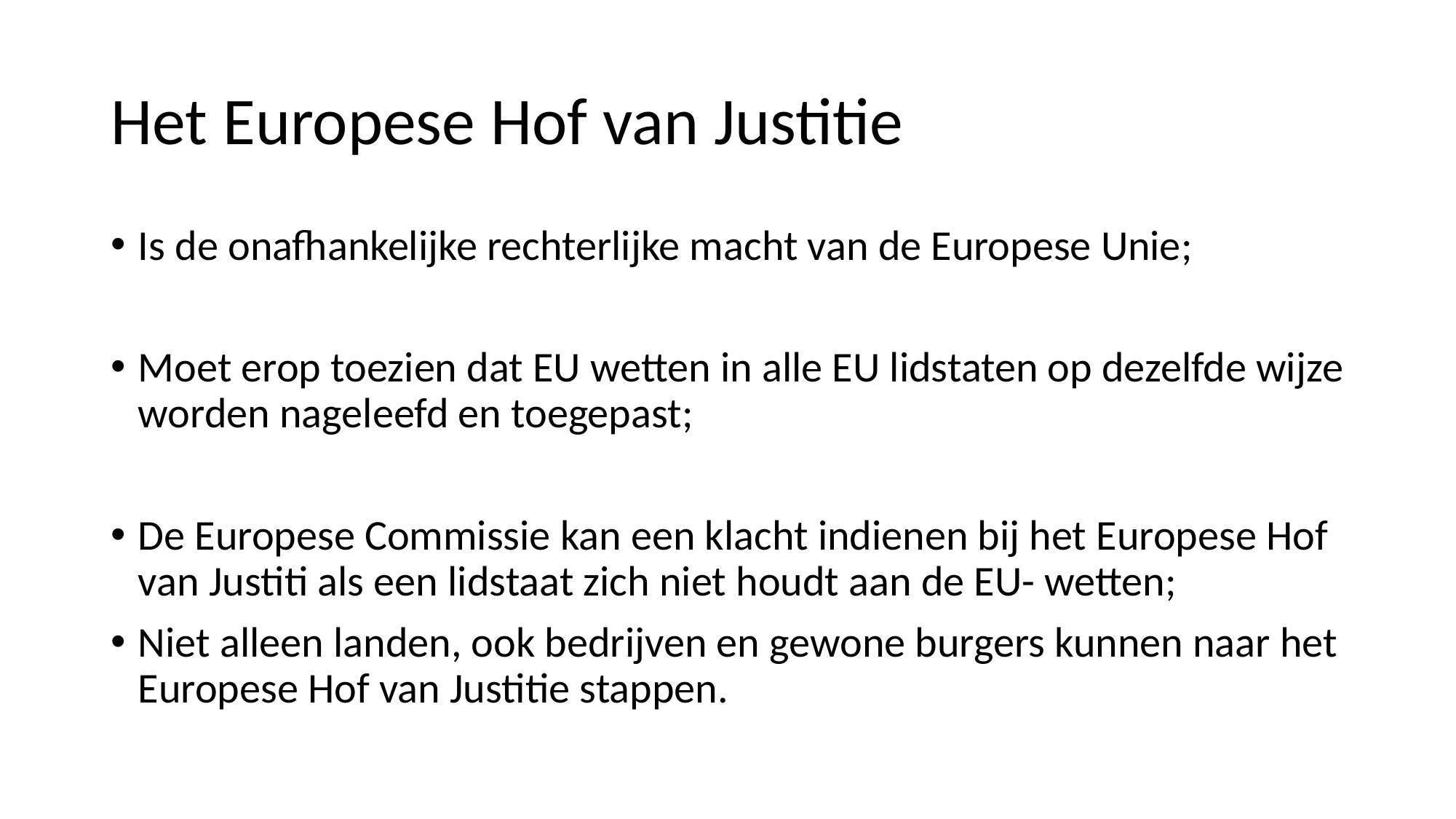

# Het Europese Hof van Justitie
Is de onafhankelijke rechterlijke macht van de Europese Unie;

Moet erop toezien dat EU wetten in alle EU lidstaten op dezelfde wijze worden nageleefd en toegepast;

De Europese Commissie kan een klacht indienen bij het Europese Hof van Justiti als een lidstaat zich niet houdt aan de EU- wetten;
Niet alleen landen, ook bedrijven en gewone burgers kunnen naar het Europese Hof van Justitie stappen.